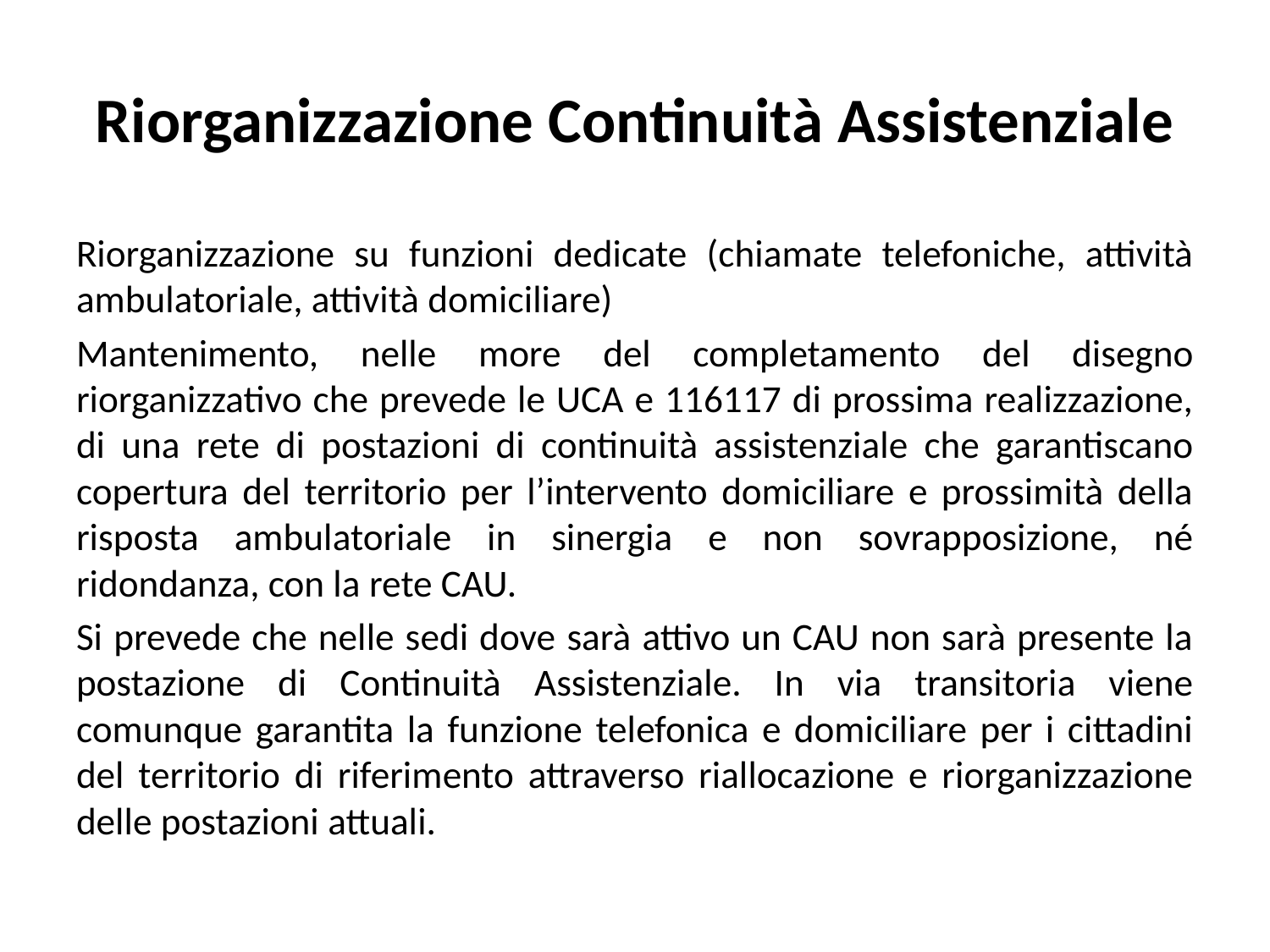

# Riorganizzazione Continuità Assistenziale
Riorganizzazione su funzioni dedicate (chiamate telefoniche, attività ambulatoriale, attività domiciliare)
Mantenimento, nelle more del completamento del disegno riorganizzativo che prevede le UCA e 116117 di prossima realizzazione, di una rete di postazioni di continuità assistenziale che garantiscano copertura del territorio per l’intervento domiciliare e prossimità della risposta ambulatoriale in sinergia e non sovrapposizione, né ridondanza, con la rete CAU.
Si prevede che nelle sedi dove sarà attivo un CAU non sarà presente la postazione di Continuità Assistenziale. In via transitoria viene comunque garantita la funzione telefonica e domiciliare per i cittadini del territorio di riferimento attraverso riallocazione e riorganizzazione delle postazioni attuali.